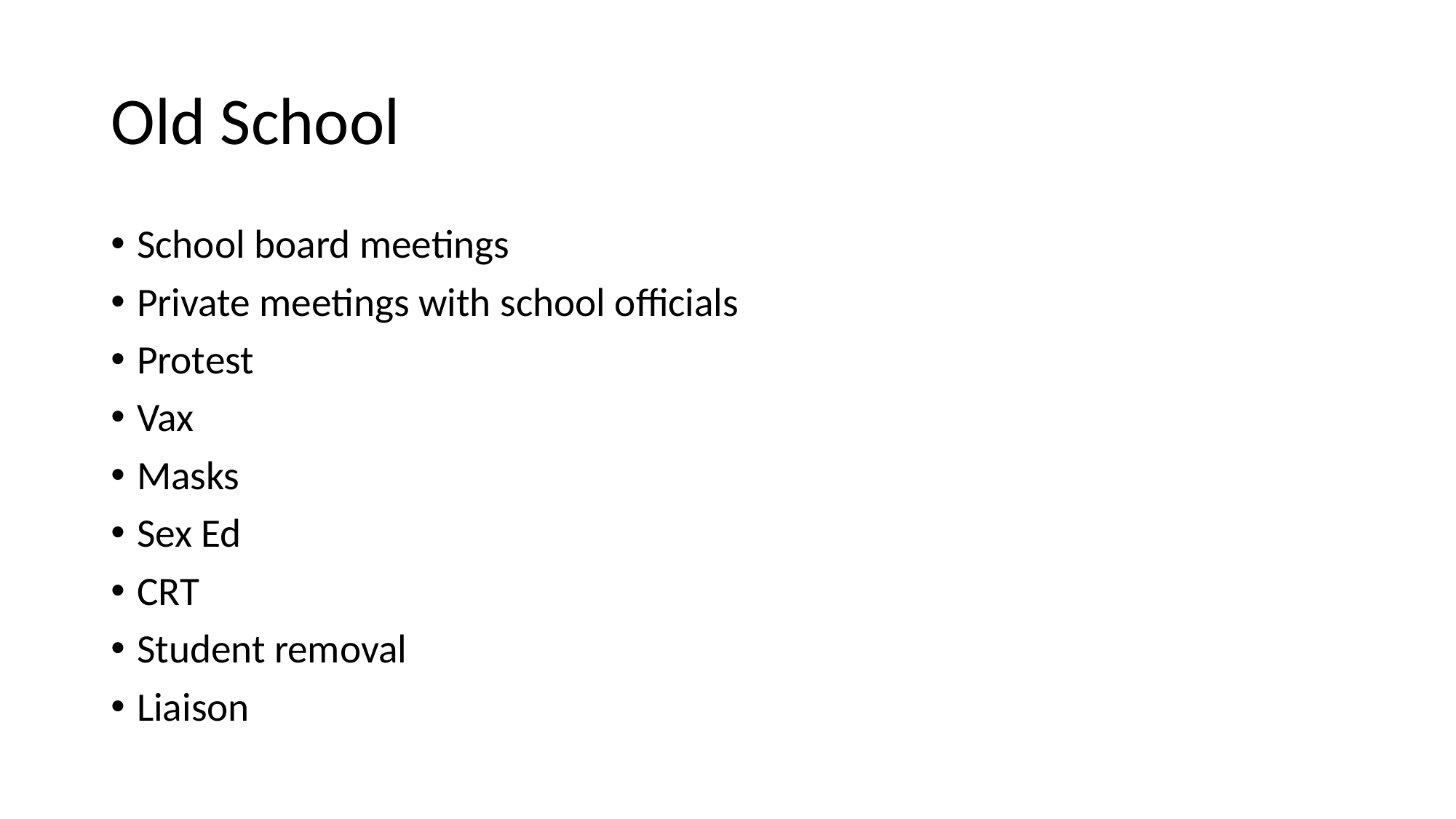

# Old School
School board meetings
Private meetings with school officials
Protest
Vax
Masks
Sex Ed
CRT
Student removal
Liaison